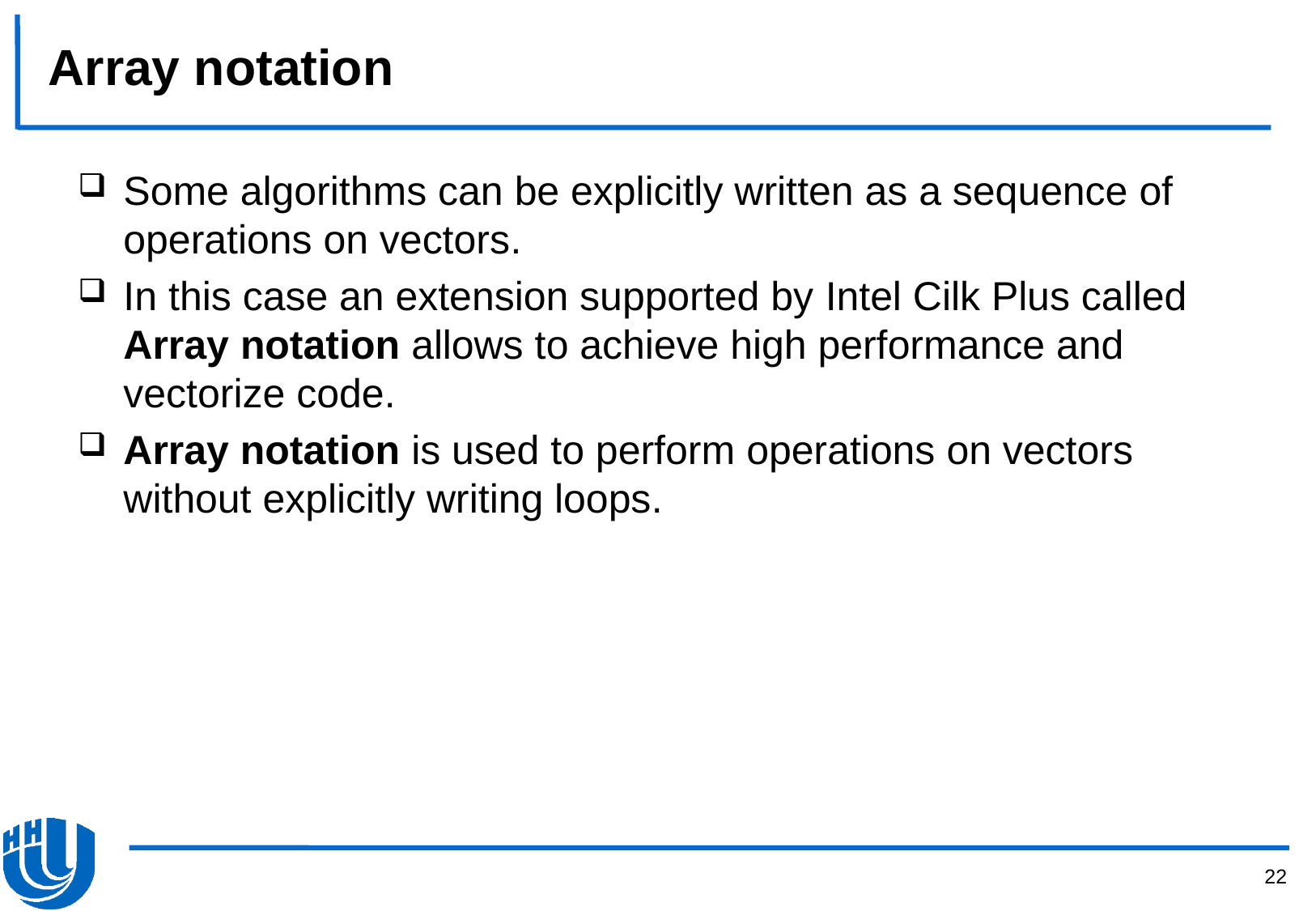

# Array notation
Some algorithms can be explicitly written as a sequence of operations on vectors.
In this case an extension supported by Intel Cilk Plus called Array notation allows to achieve high performance and vectorize code.
Array notation is used to perform operations on vectors without explicitly writing loops.